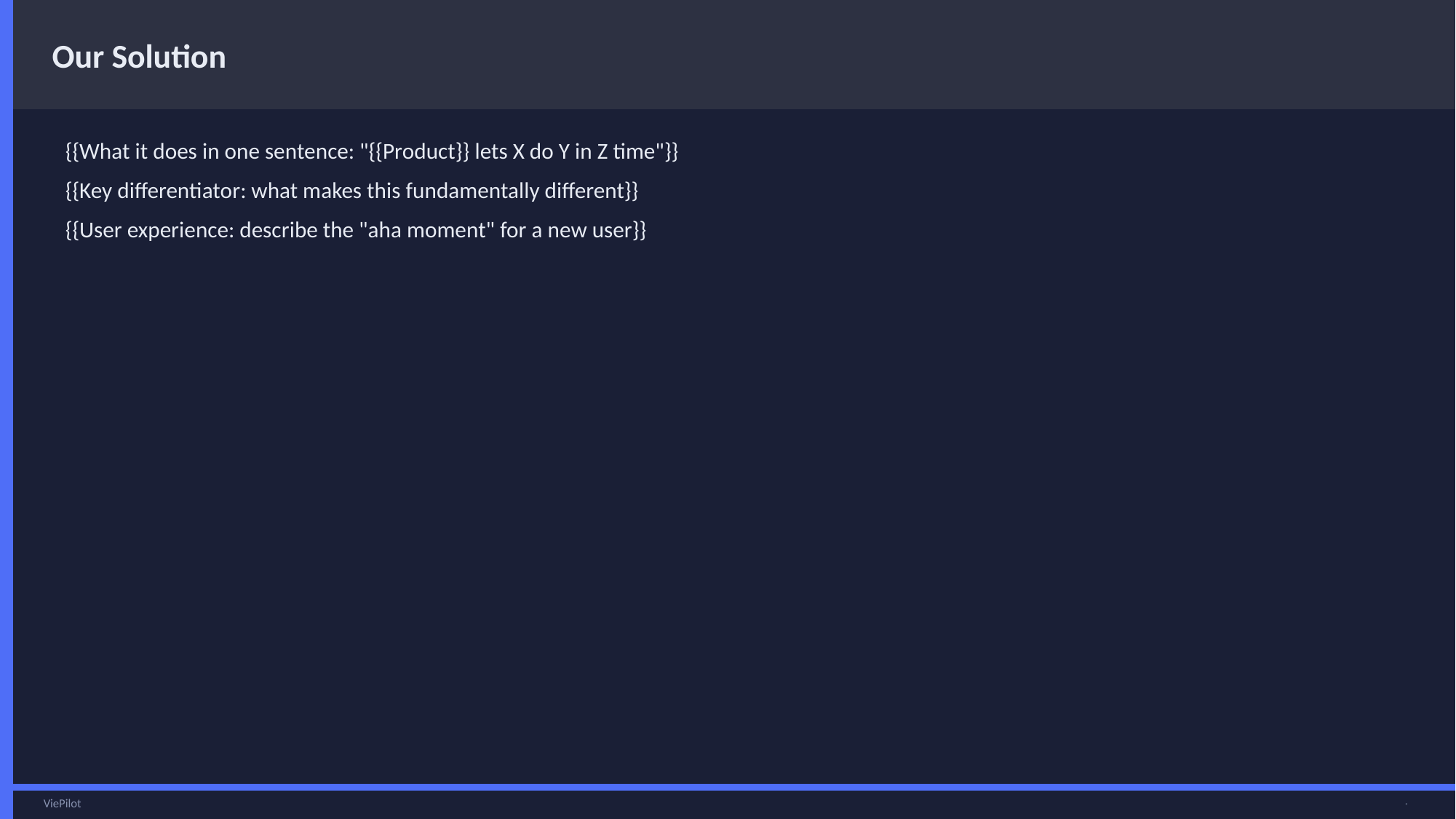

Our Solution
{{What it does in one sentence: "{{Product}} lets X do Y in Z time"}}
{{Key differentiator: what makes this fundamentally different}}
{{User experience: describe the "aha moment" for a new user}}